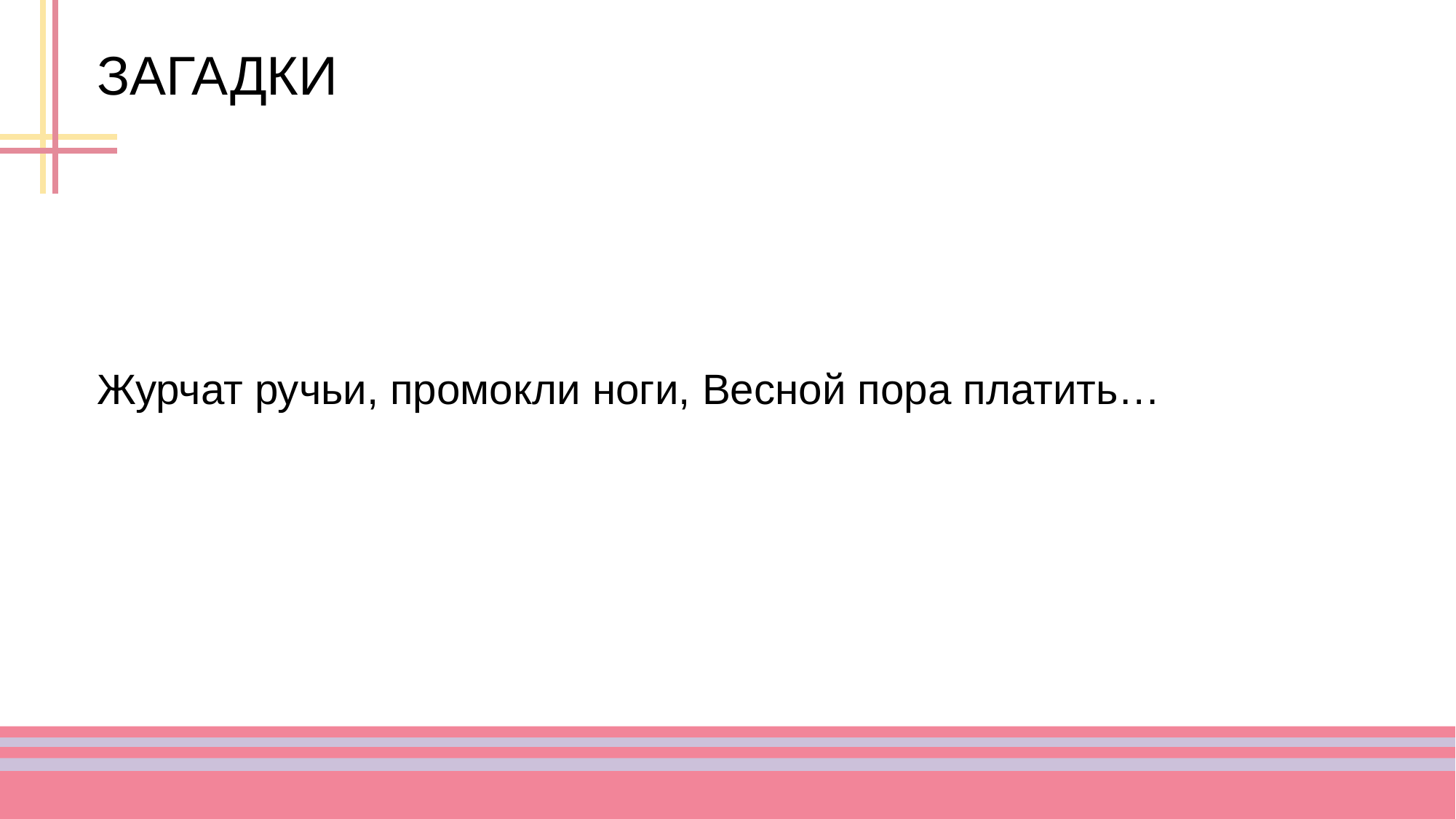

# ЗАГАДКИ

Журчат ручьи, промокли ноги, Весной пора платить…
9